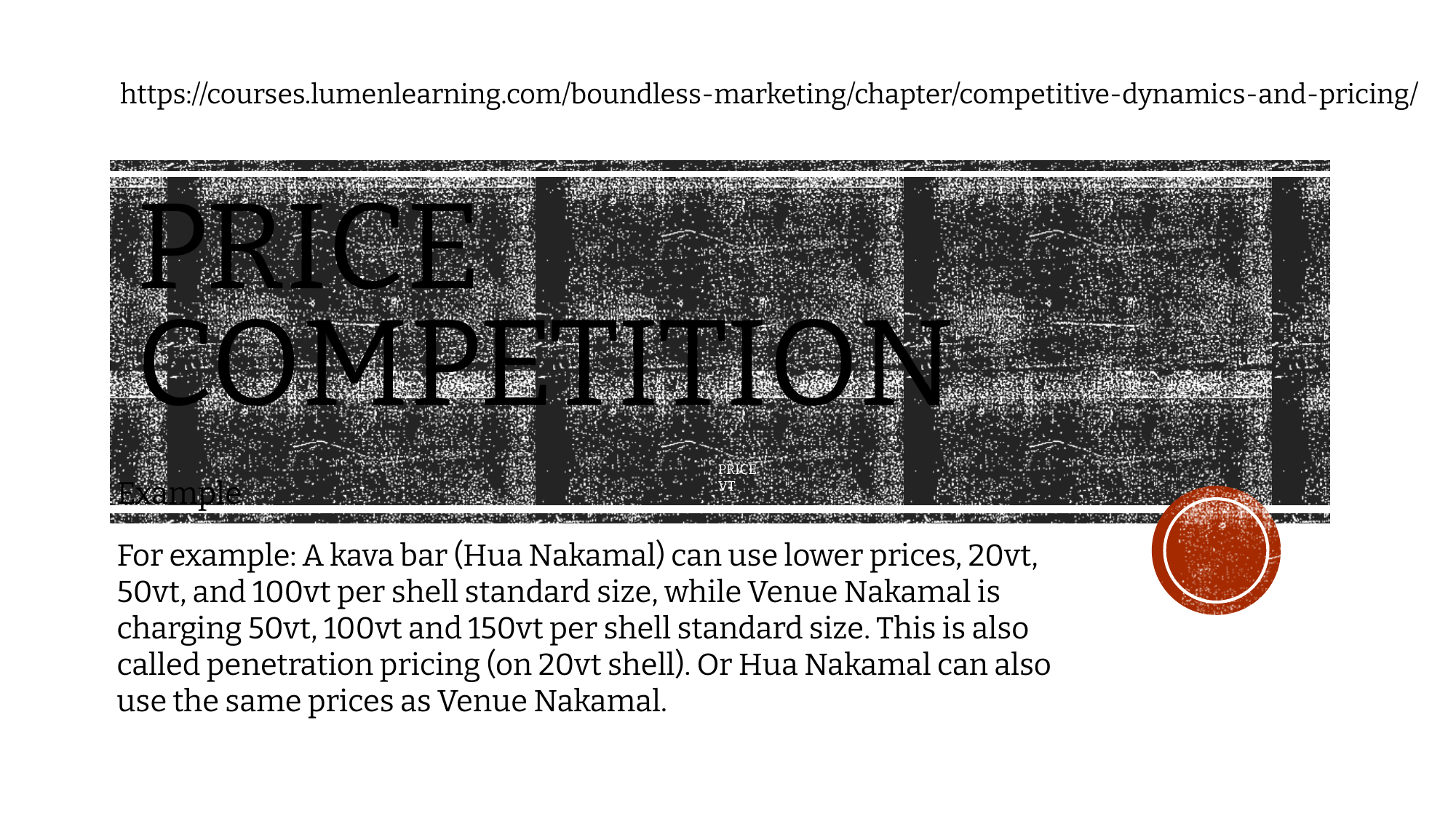

https://courses.lumenlearning.com/boundless-marketing/chapter/competitive-dynamics-and-pricing/
# Price competition
PRICE
VT
Example
For example: A kava bar (Hua Nakamal) can use lower prices, 20vt, 50vt, and 100vt per shell standard size, while Venue Nakamal is charging 50vt, 100vt and 150vt per shell standard size. This is also called penetration pricing (on 20vt shell). Or Hua Nakamal can also use the same prices as Venue Nakamal.

Quantity
K. Shells